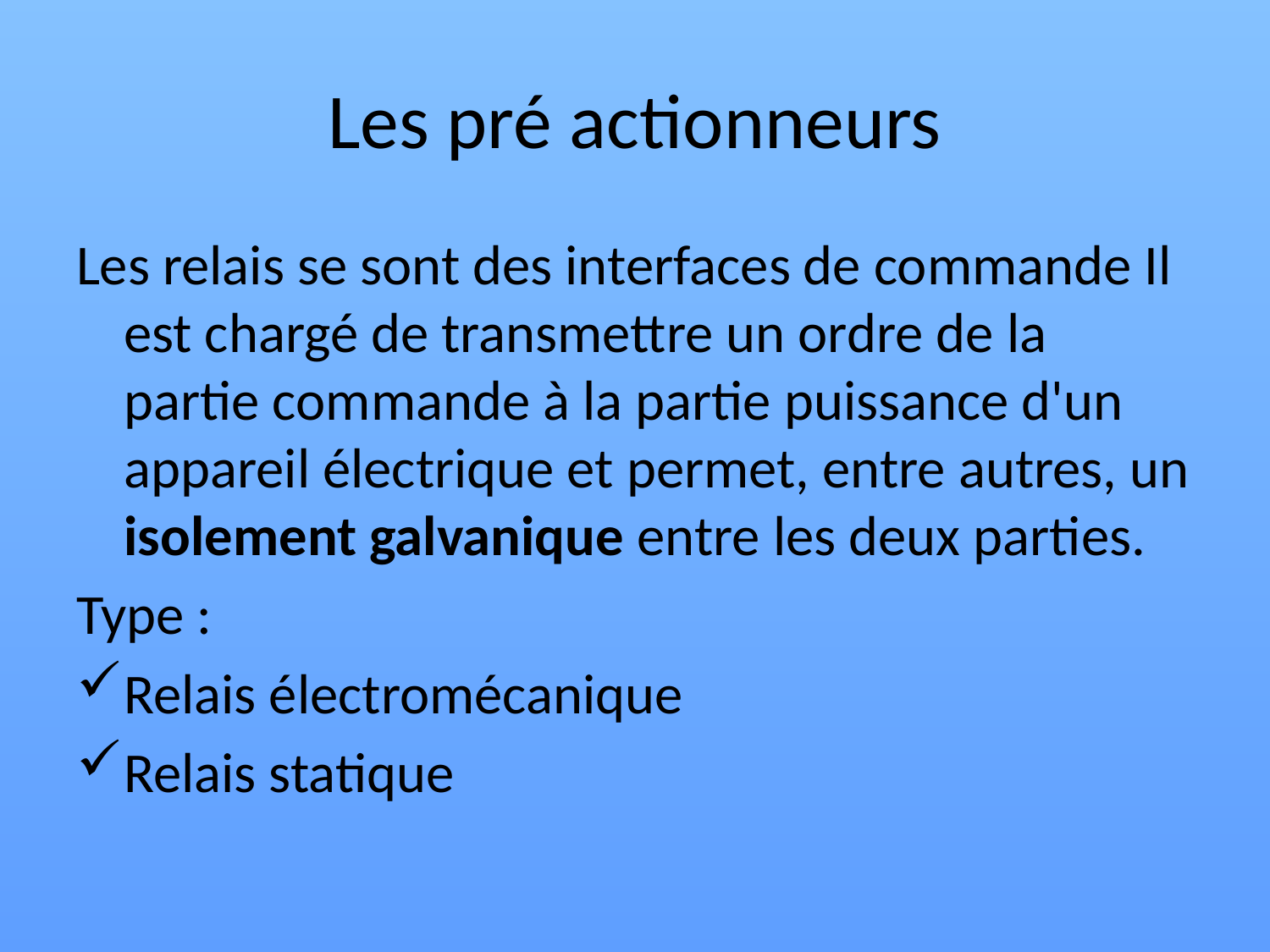

# Les pré actionneurs
Les relais se sont des interfaces de commande Il est chargé de transmettre un ordre de la partie commande à la partie puissance d'un appareil électrique et permet, entre autres, un isolement galvanique entre les deux parties.
Type :
Relais électromécanique
Relais statique